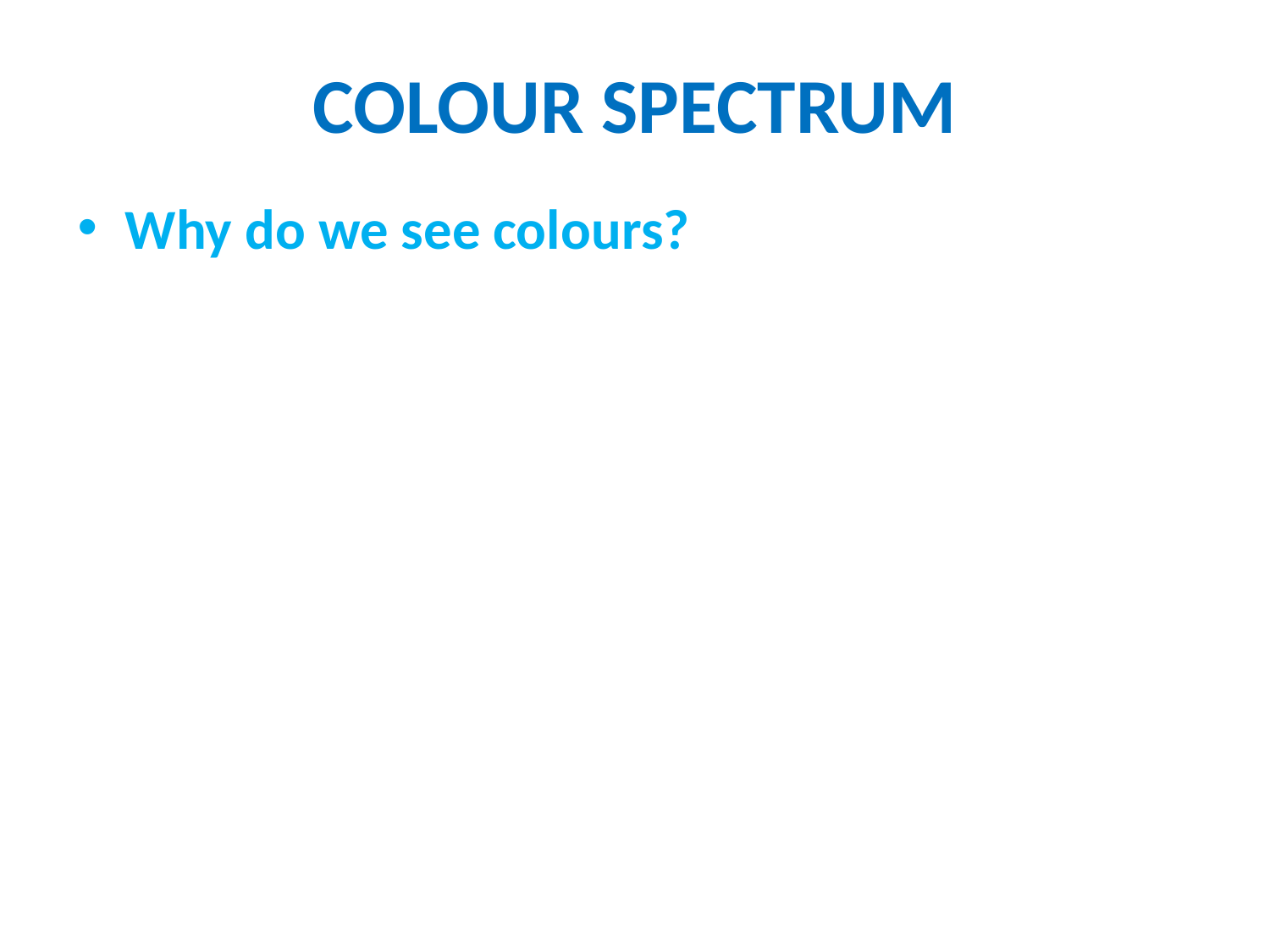

# COLOUR SPECTRUM
Why do we see colours?